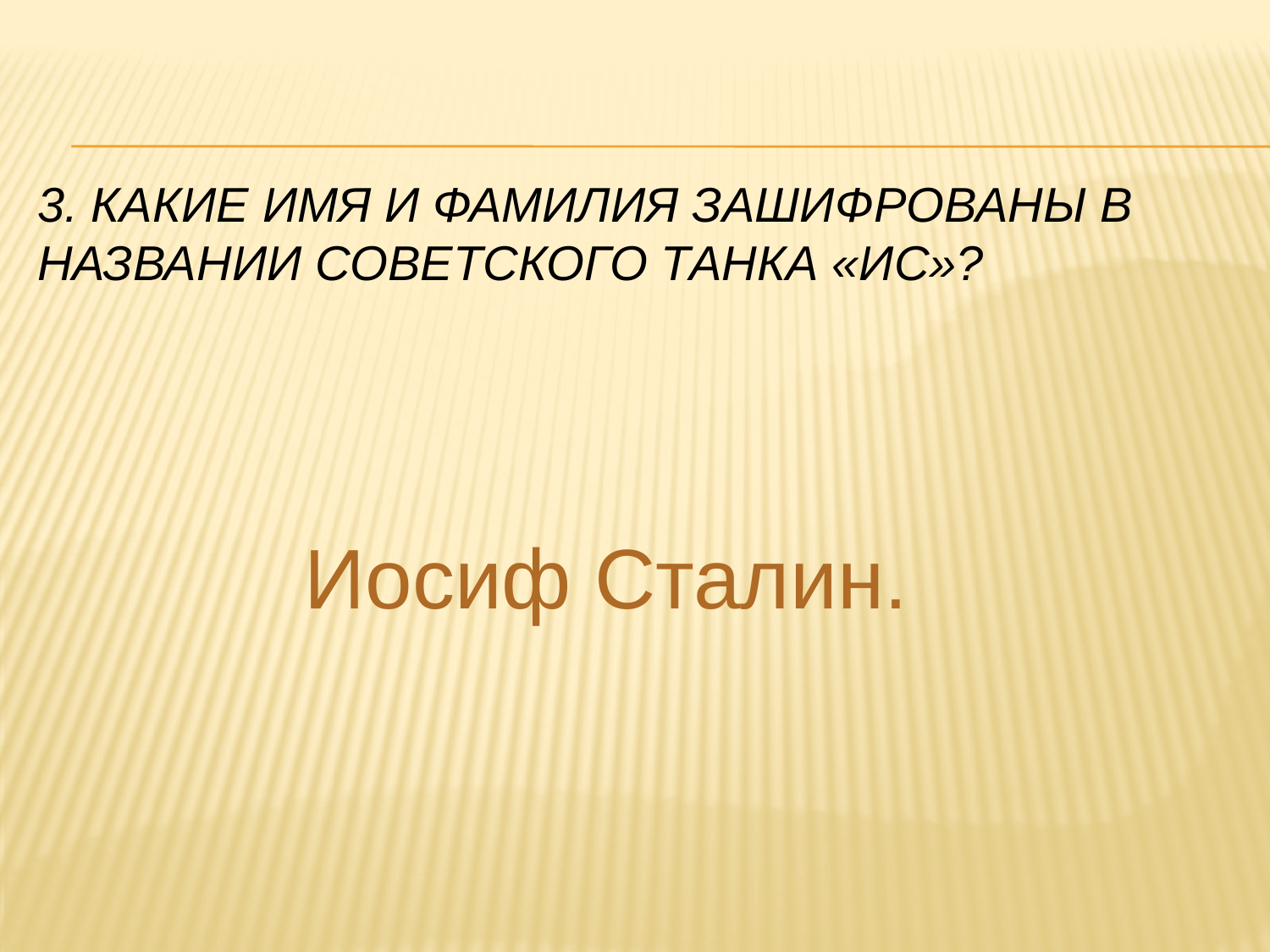

# 3. Какие имя и фамилия зашифрованы в названии советского танка «ИС»?
Иосиф Сталин.